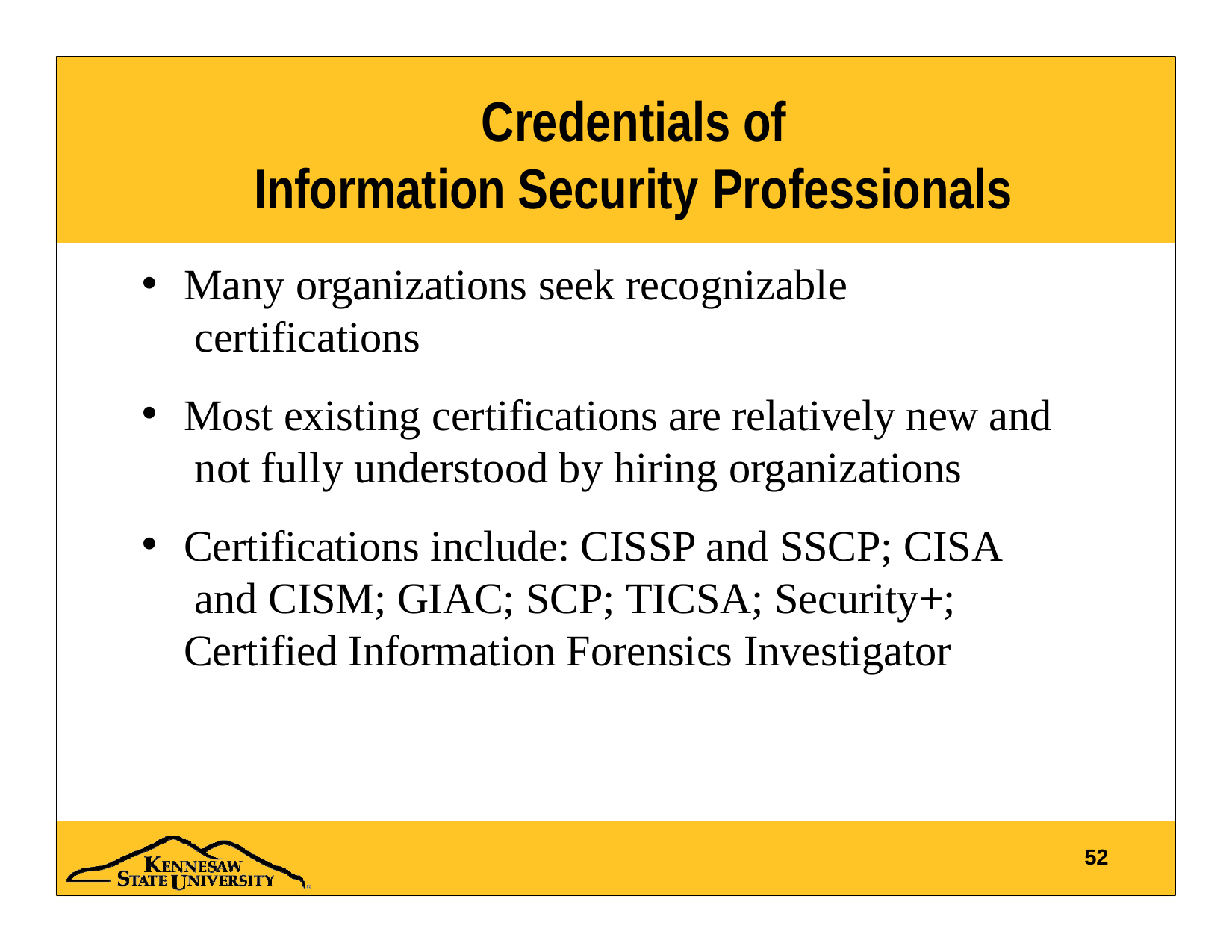

# Credentials of  Information Security Professionals
Many organizations seek recognizable  certifications
Most existing certifications are relatively new and  not fully understood by hiring organizations
Certifications include: CISSP and SSCP; CISA  and CISM; GIAC; SCP; TICSA; Security+;  Certified Information Forensics Investigator

52